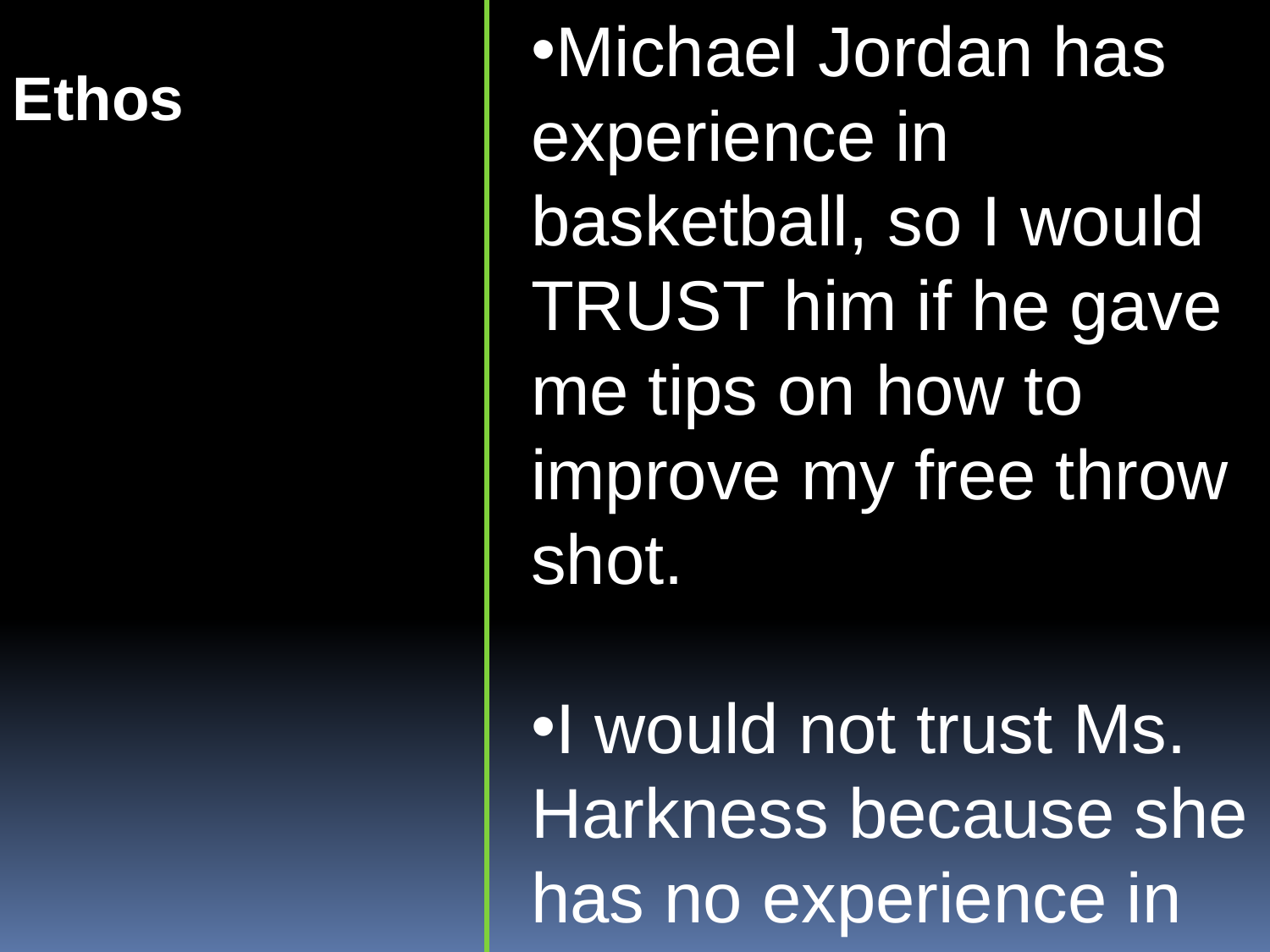

Michael Jordan has experience in basketball, so I would TRUST him if he gave me tips on how to improve my free throw shot.

I would not trust Ms. Harkness because she has no experience in this.

Ethos